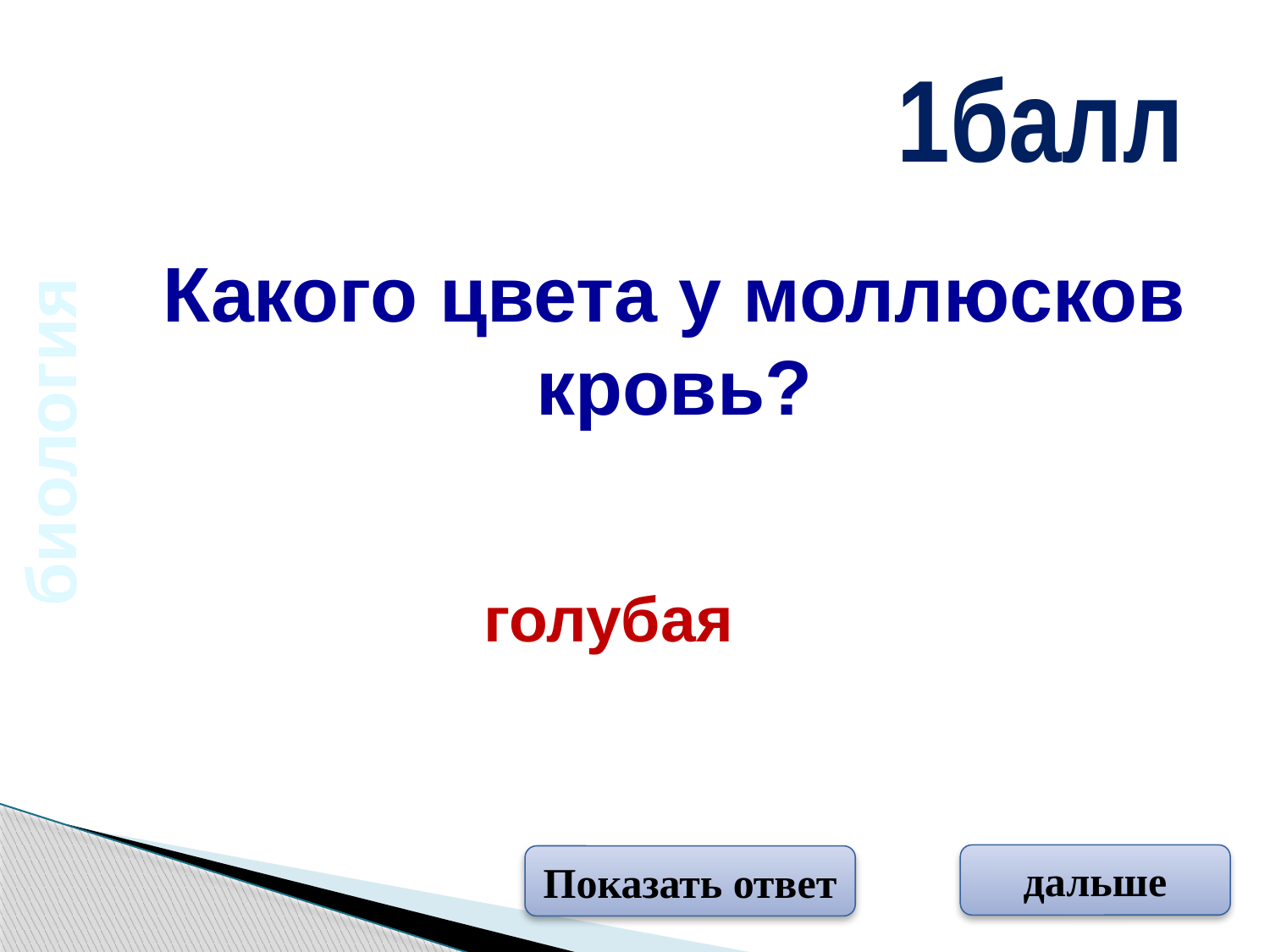

1балл
Какого цвета у моллюсков кровь?
биология
голубая
дальше
Показать ответ